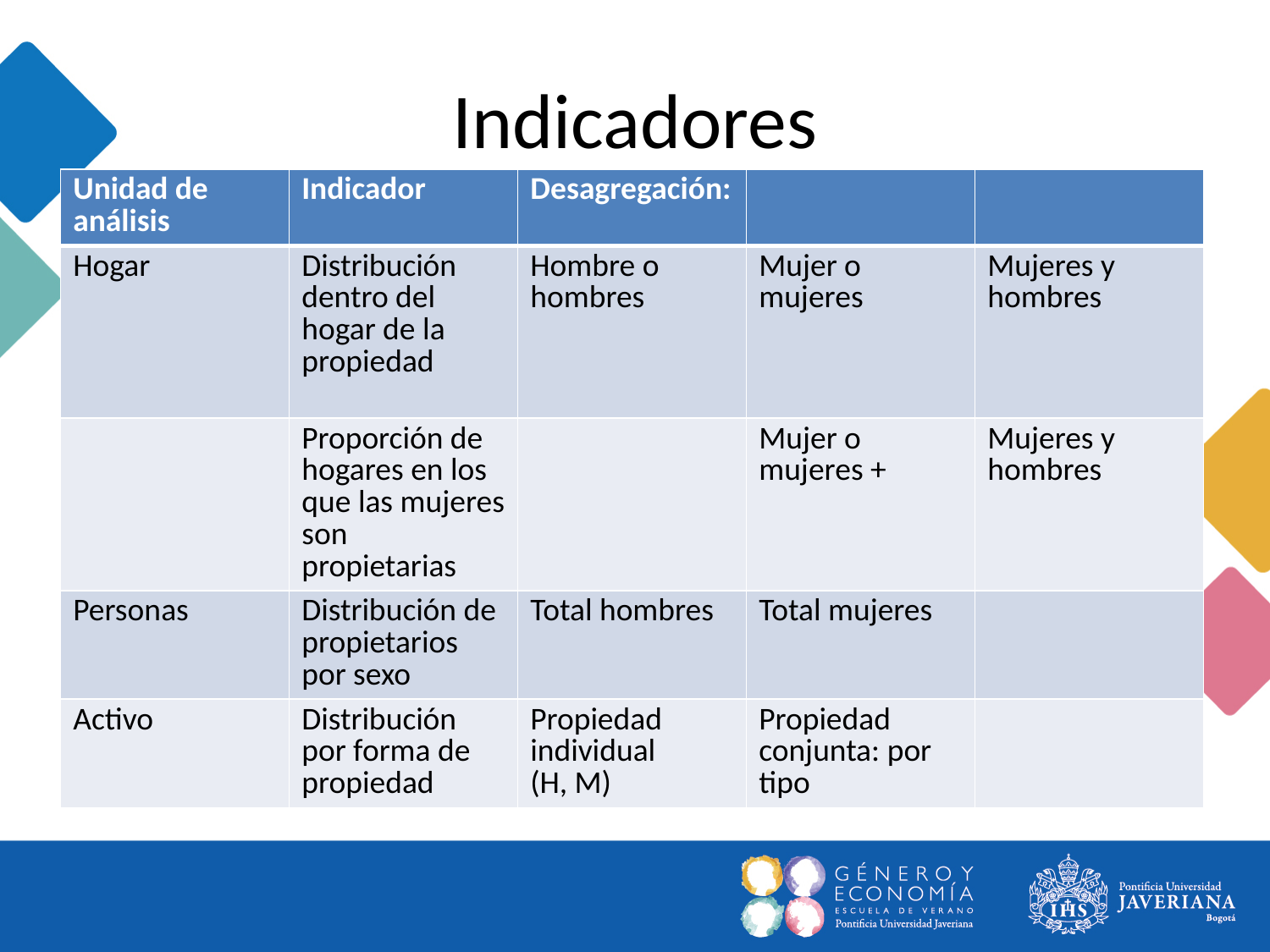

# Indicadores
| Unidad de análisis | Indicador | Desagregación: |  |  |
| --- | --- | --- | --- | --- |
| Hogar | Distribución dentro del hogar de la propiedad | Hombre o hombres | Mujer o mujeres | Mujeres y hombres |
|  | Proporción de hogares en los que las mujeres son propietarias |  | Mujer o mujeres + | Mujeres y hombres |
| Personas | Distribución de propietarios por sexo | Total hombres | Total mujeres |  |
| Activo | Distribución por forma de propiedad | Propiedad individual (H, M) | Propiedad conjunta: por tipo |  |